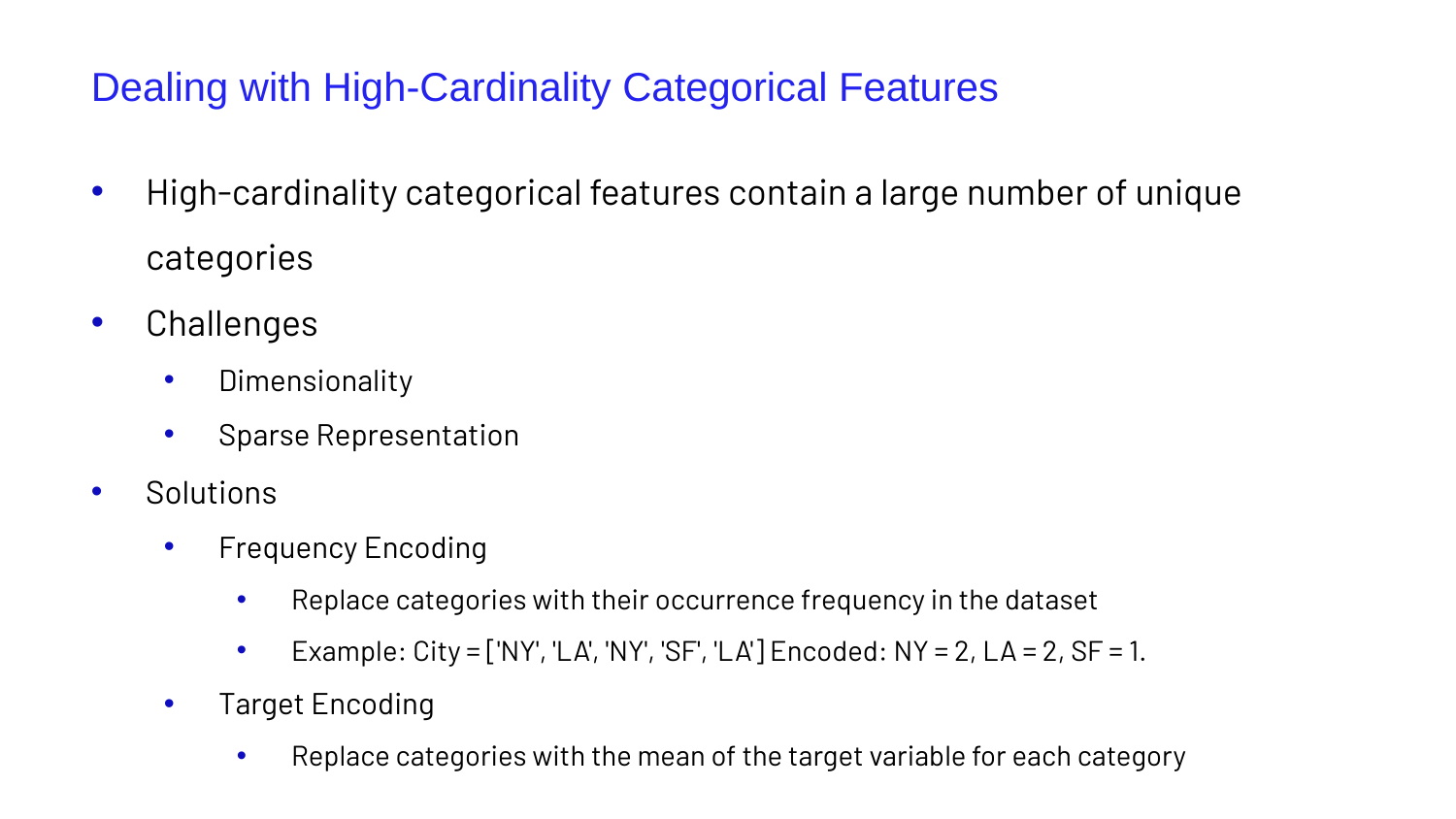

Dealing with High-Cardinality Categorical Features
High-cardinality categorical features contain a large number of unique categories
Challenges
Dimensionality
Sparse Representation
Solutions
Frequency Encoding
Replace categories with their occurrence frequency in the dataset
Example: City = ['NY', 'LA', 'NY', 'SF', 'LA'] Encoded: NY = 2, LA = 2, SF = 1.
Target Encoding
Replace categories with the mean of the target variable for each category